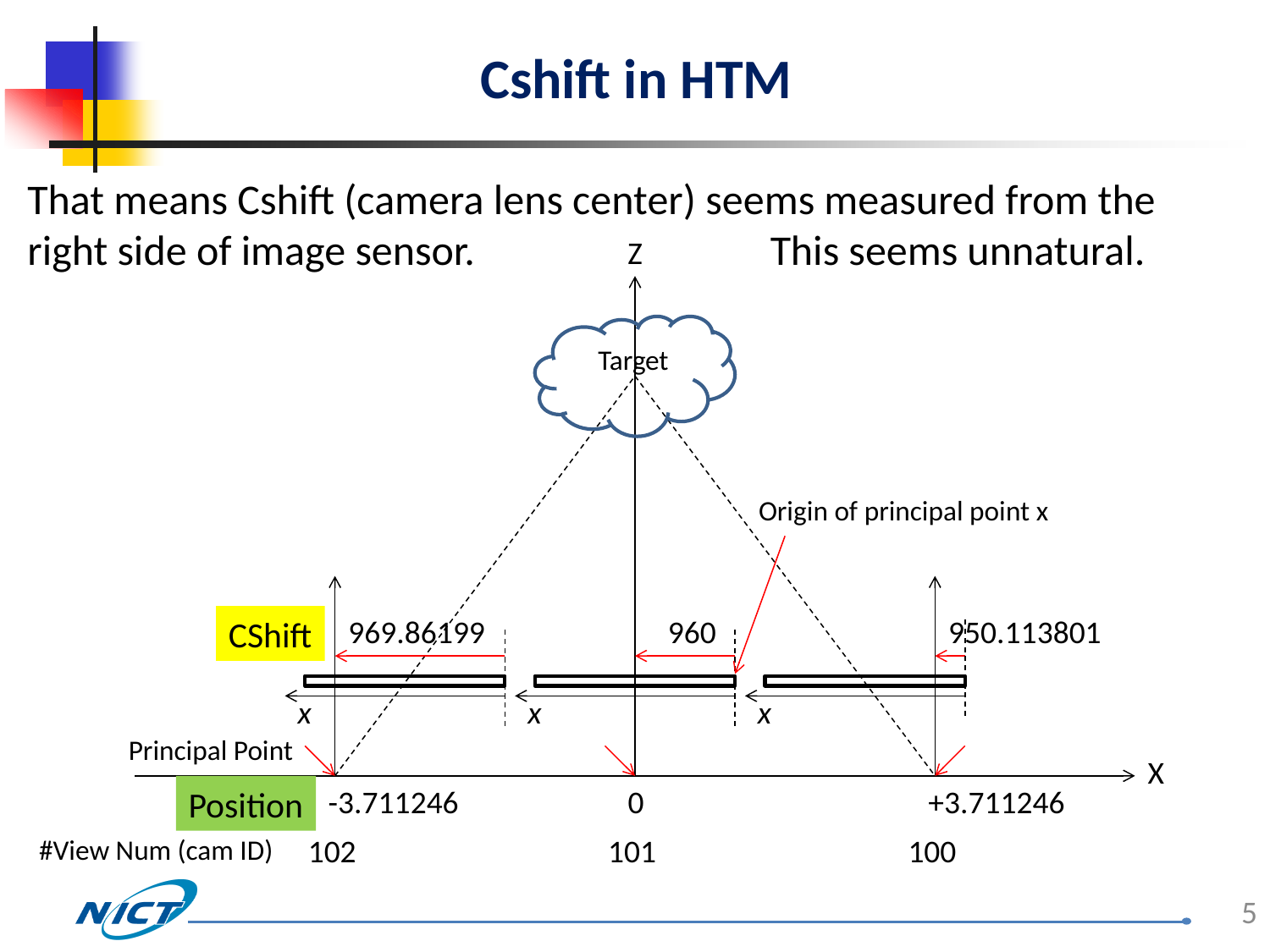

# Cshift in HTM
That means Cshift (camera lens center) seems measured from the right side of image sensor.                               This seems unnatural.
Z

Target
Origin of principal point x
CShift
969.86199
960
950.113801

x
x
x
Principal Point
X
Position
-3.711246
0
+3.711246
102
101
100
#View Num (cam ID)
5